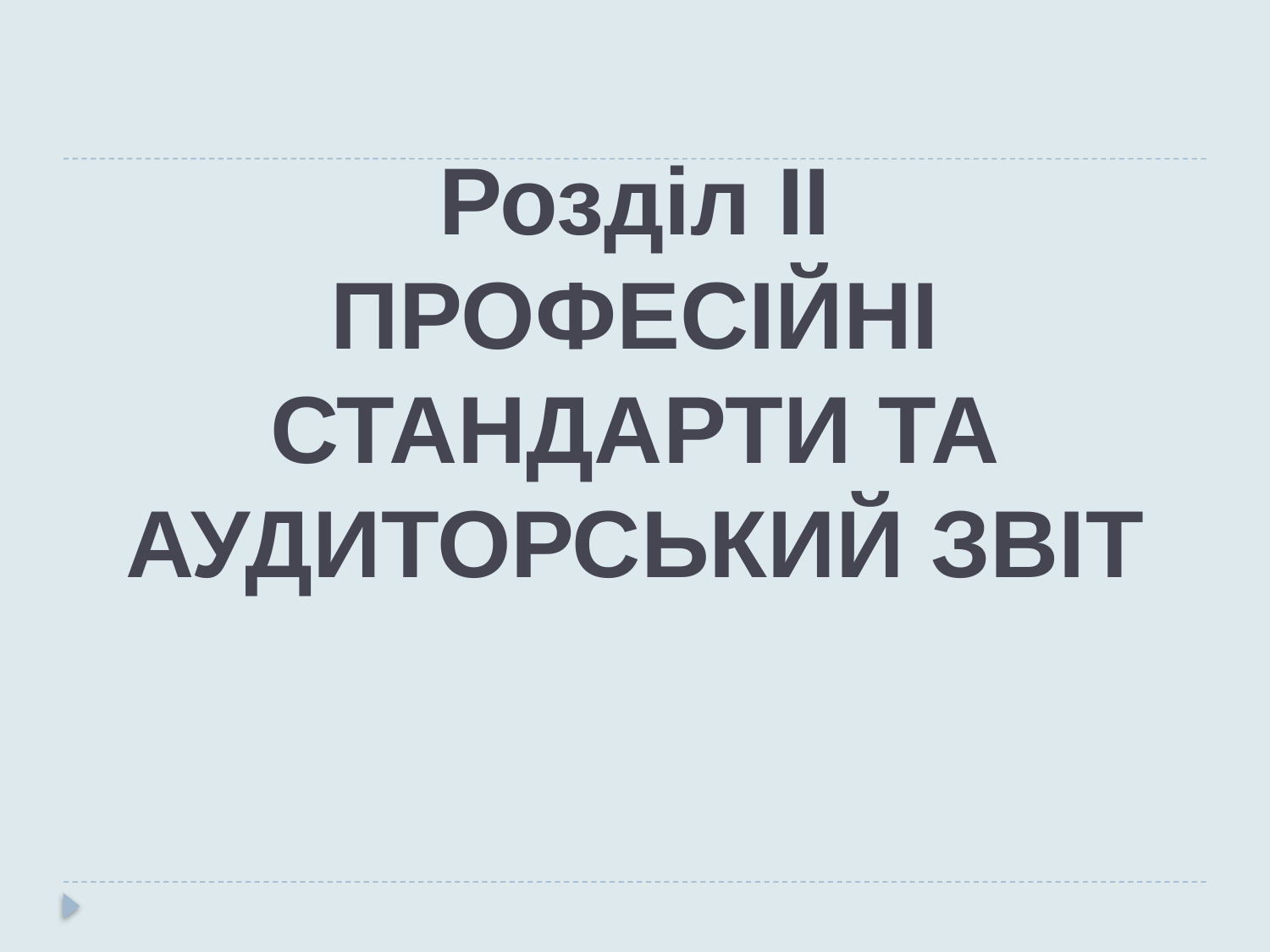

# Розділ II ПРОФЕСІЙНІ СТАНДАРТИ ТА АУДИТОРСЬКИЙ ЗВІТ